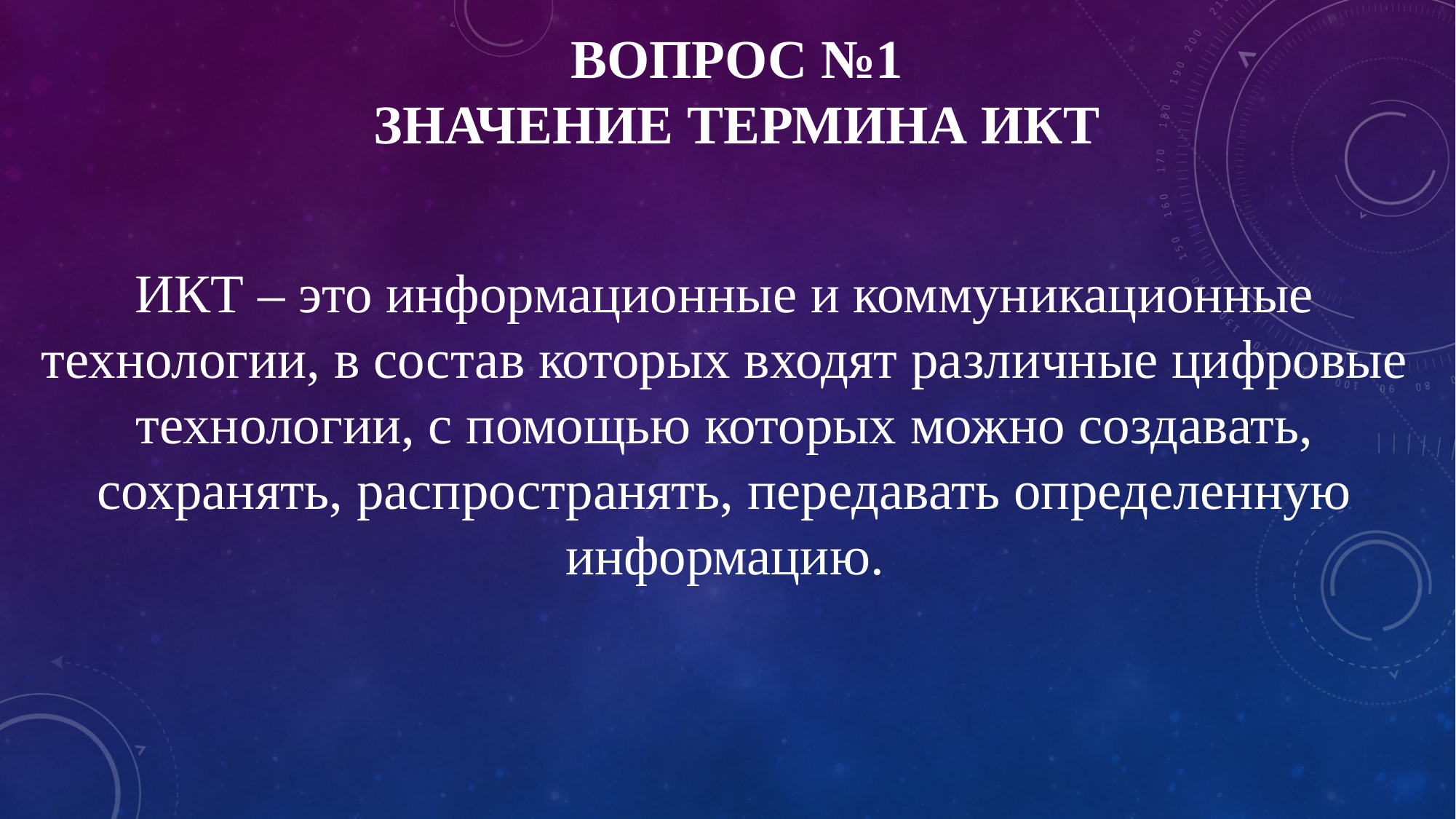

# Вопрос №1 значение термина ИКТ

ИКТ – это информационные и коммуникационные технологии, в состав которых входят различные цифровые технологии, с помощью которых можно создавать, сохранять, распространять, передавать определенную информацию.